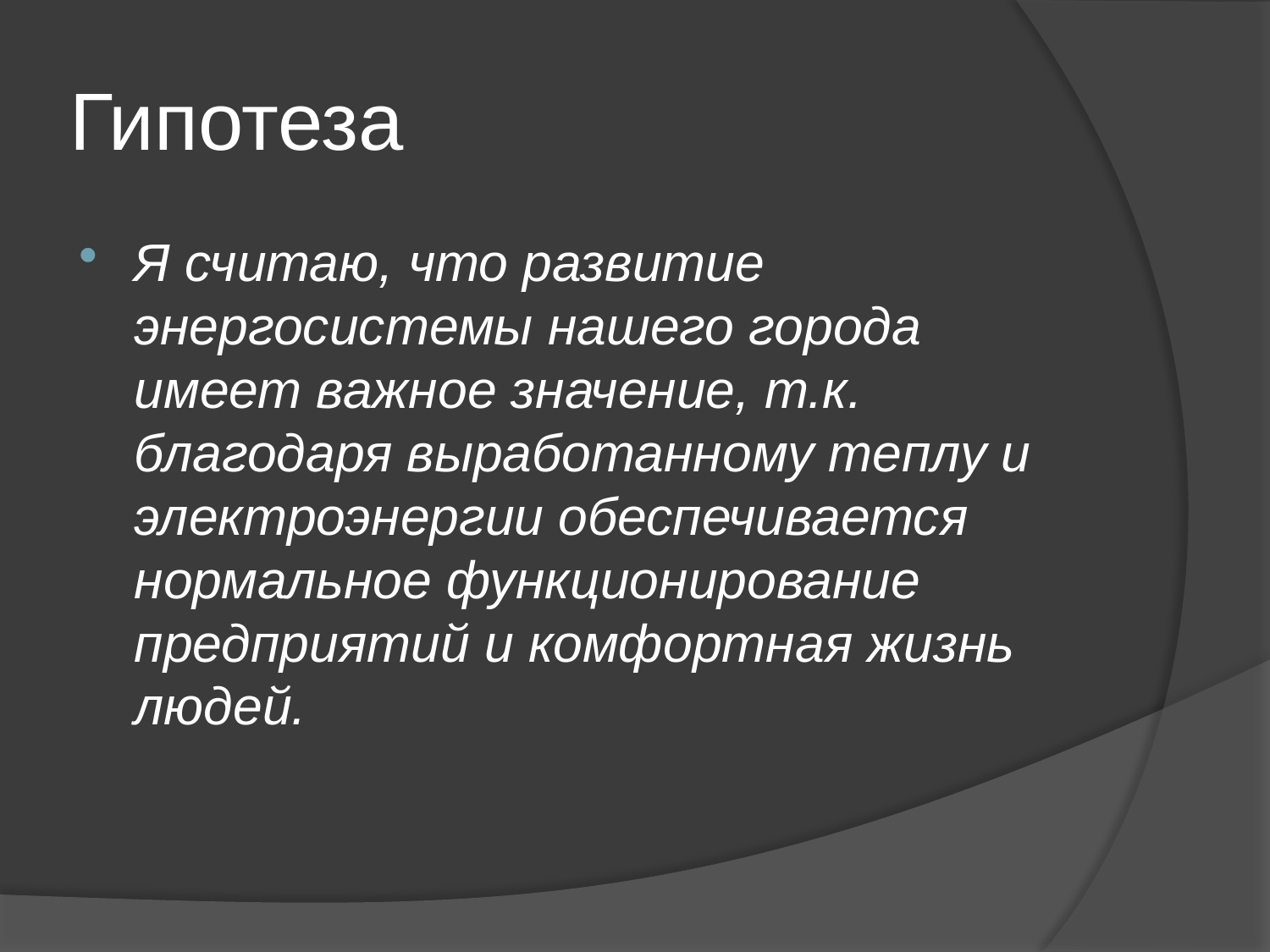

# Гипотеза
Я считаю, что развитие энергосистемы нашего города имеет важное значение, т.к. благодаря выработанному теплу и электроэнергии обеспечивается нормальное функционирование предприятий и комфортная жизнь людей.